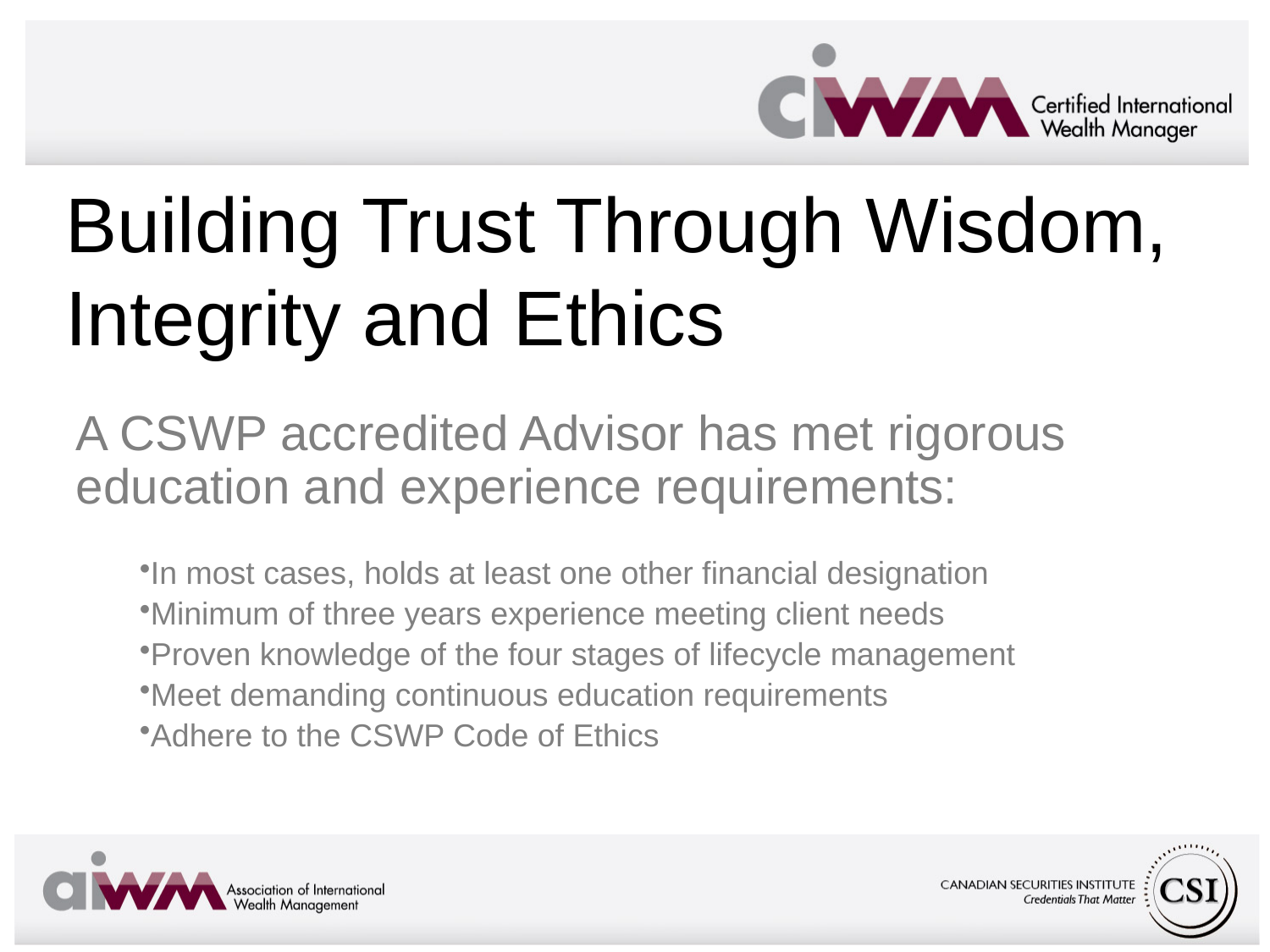

# Building Trust Through Wisdom, Integrity and Ethics
A CSWP accredited Advisor has met rigorous education and experience requirements:

In most cases, holds at least one other financial designation
Minimum of three years experience meeting client needs
Proven knowledge of the four stages of lifecycle management
Meet demanding continuous education requirements
Adhere to the CSWP Code of Ethics